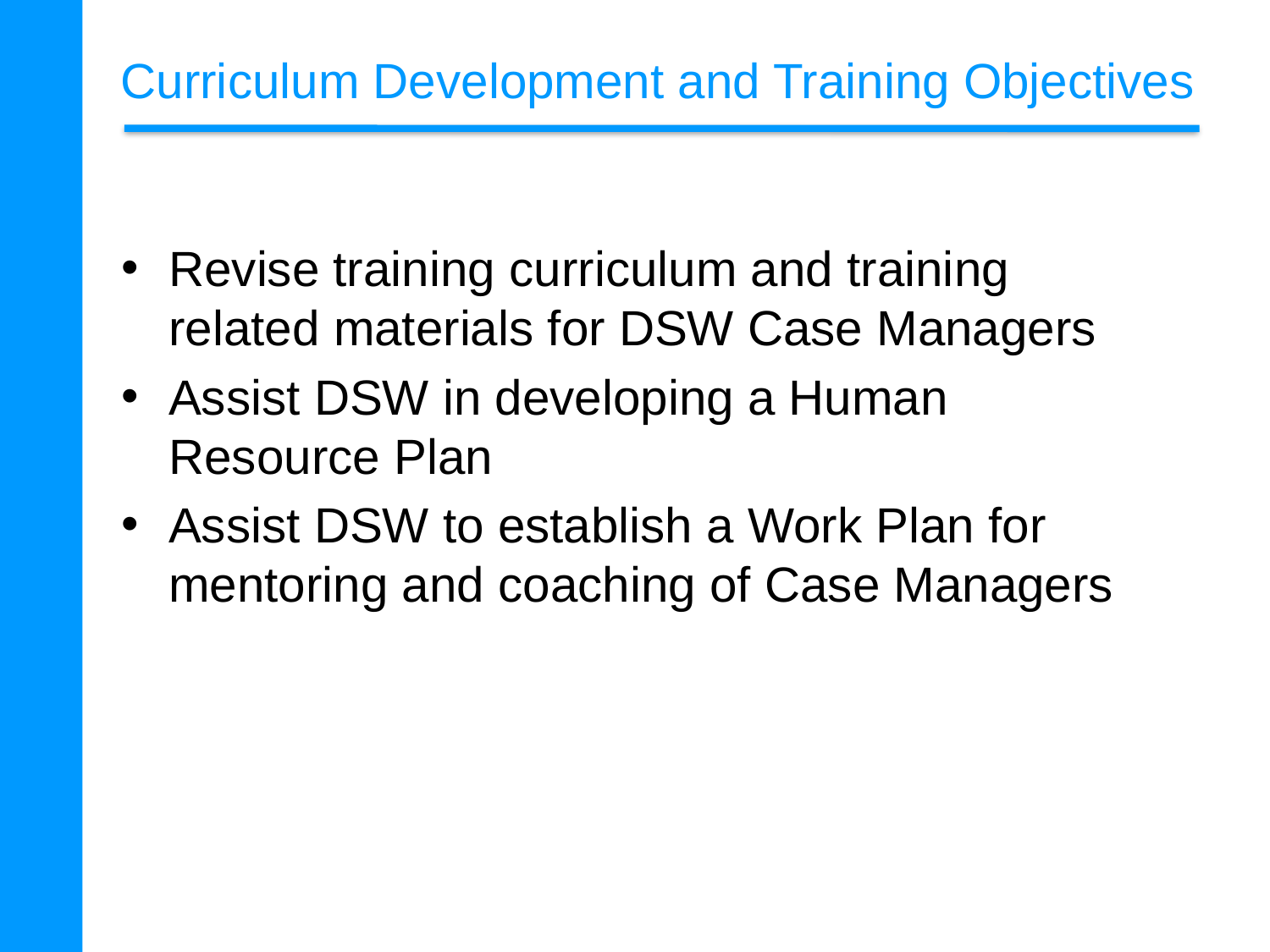

# Curriculum Development and Training Objectives
Revise training curriculum and training related materials for DSW Case Managers
Assist DSW in developing a Human Resource Plan
Assist DSW to establish a Work Plan for mentoring and coaching of Case Managers